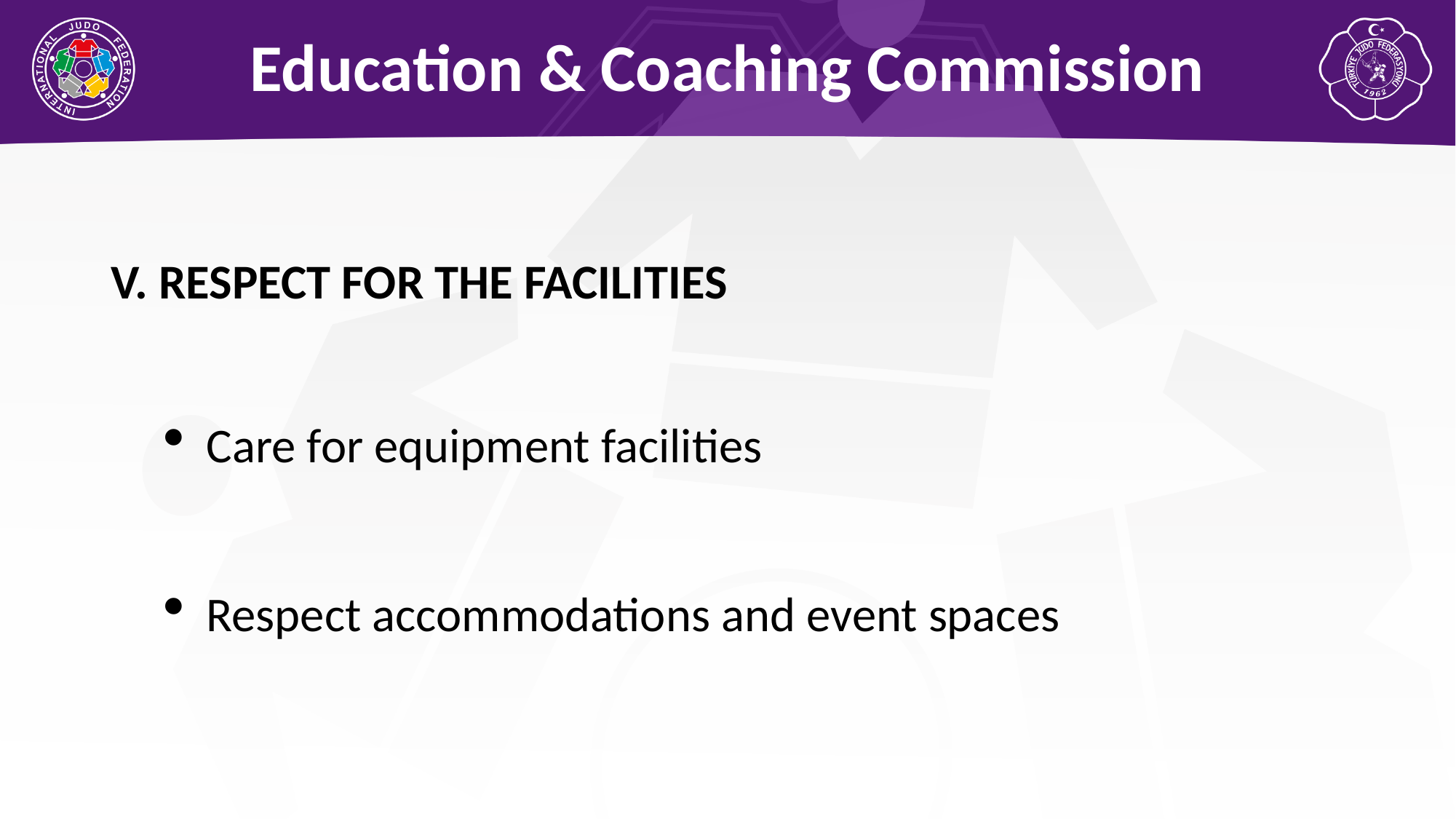

Education & Coaching Commission
V. RESPECT FOR THE FACILITIES

Care for equipment facilities

Respect accommodations and event spaces